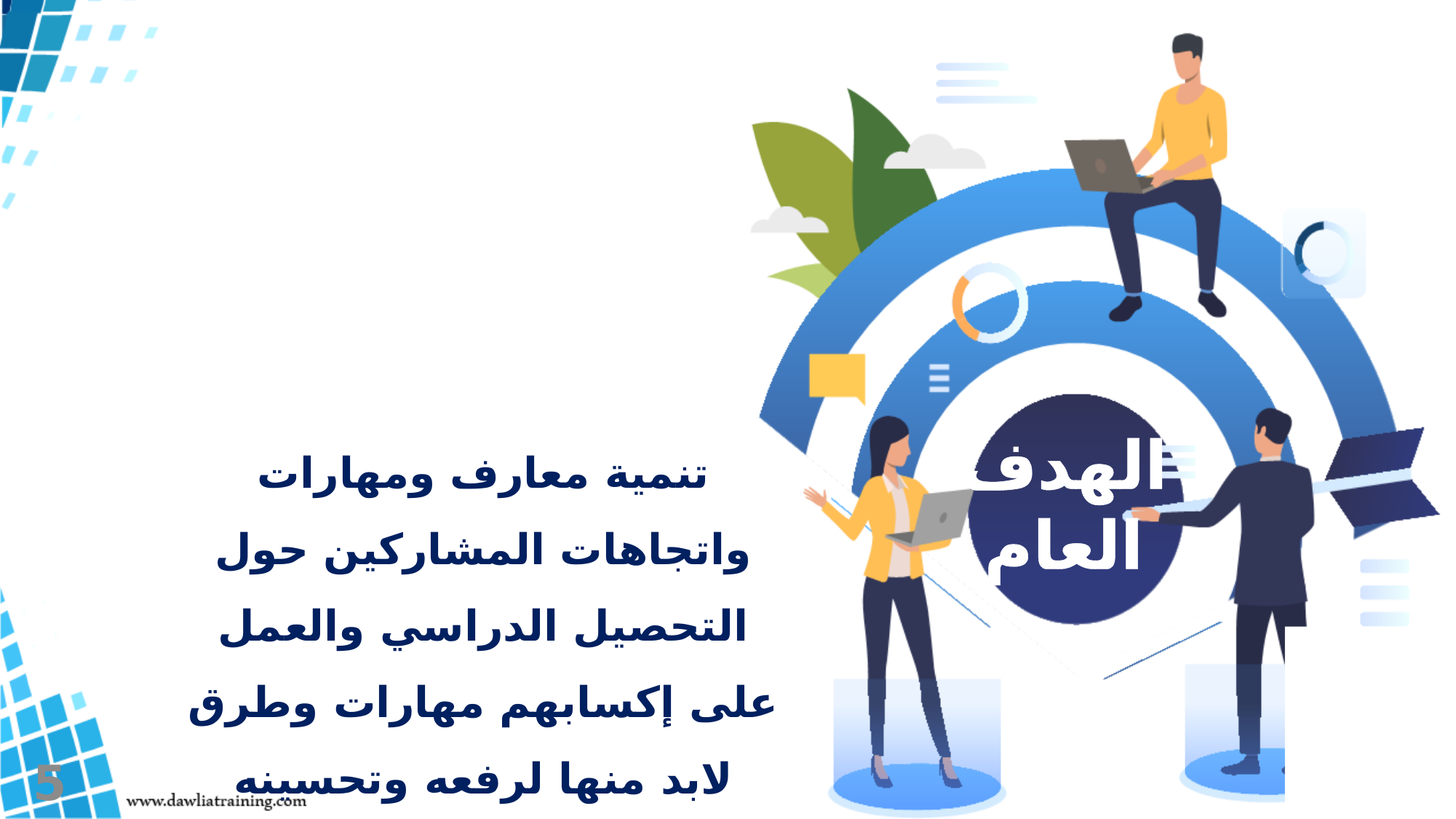

تنمية معارف ومهارات واتجاهات المشاركين حول التحصيل الدراسي والعمل على إكسابهم مهارات وطرق لابد منها لرفعه وتحسينه
الهدف العام
5